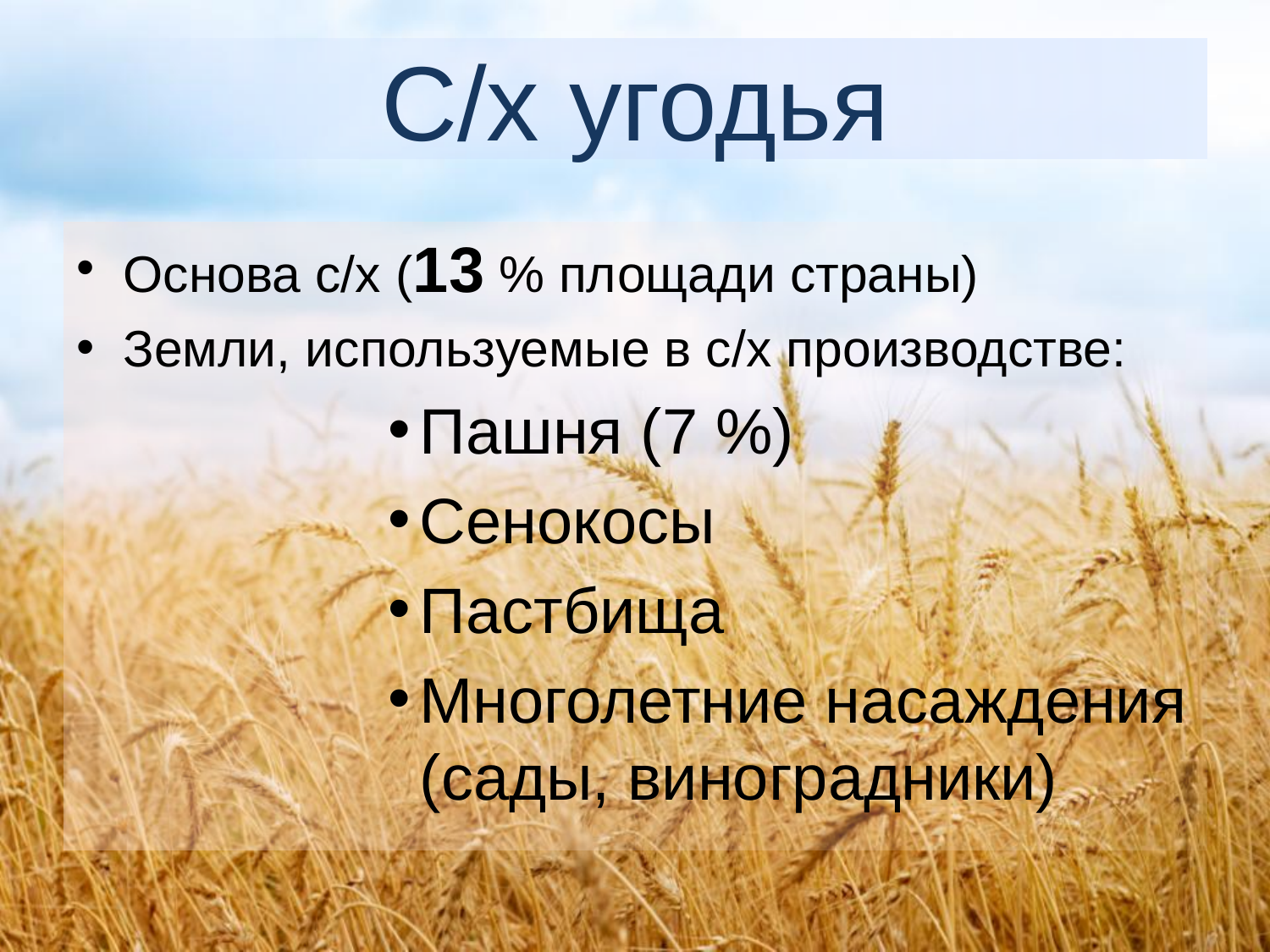

# С/х угодья
Основа с/х (13 % площади страны)
Земли, используемые в с/х производстве:
Пашня (7 %)
Сенокосы
Пастбища
Многолетние насаждения (сады, виноградники)